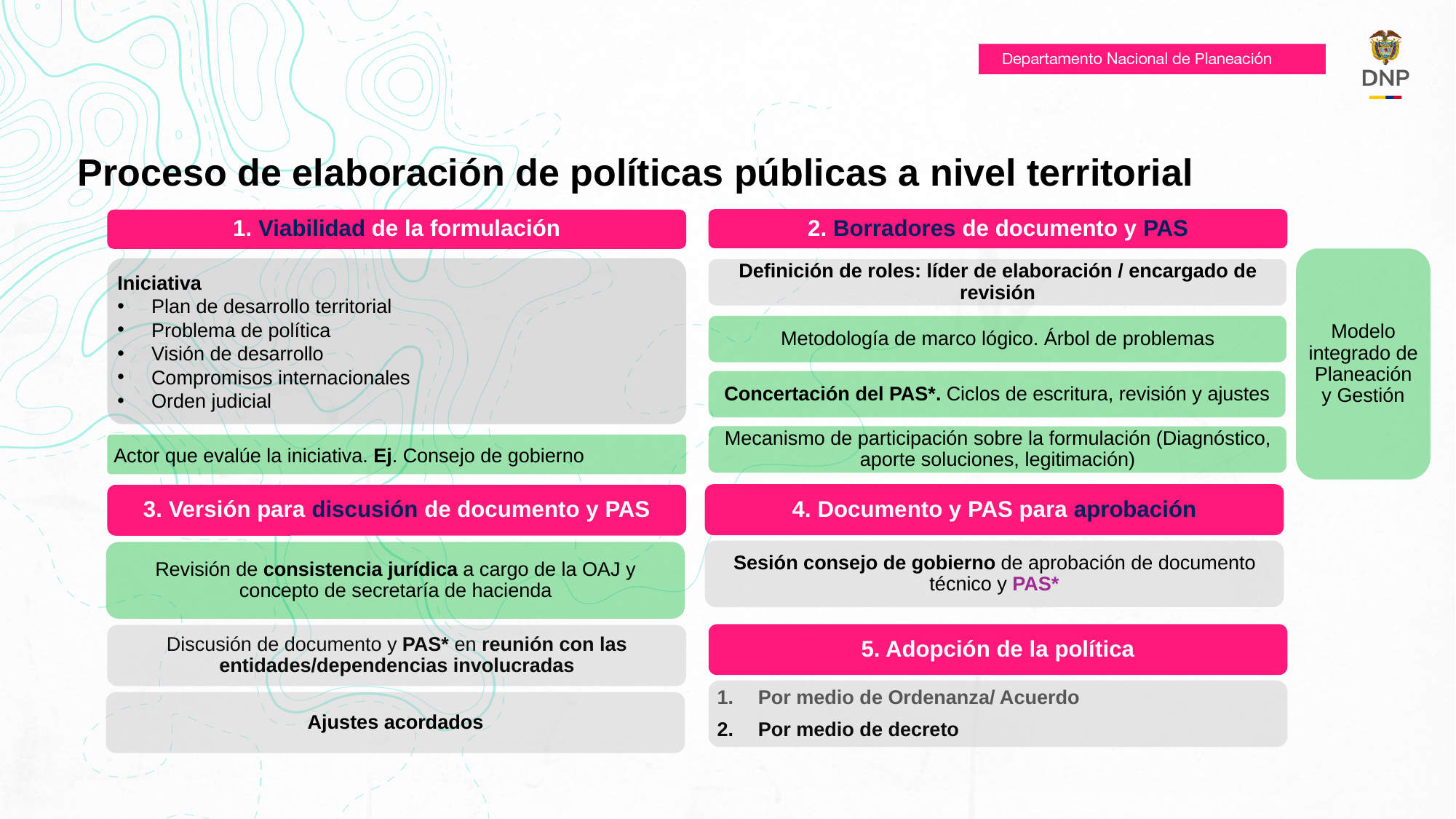

# Proceso de elaboración de políticas públicas a nivel territorial
2. Borradores de documento y PAS
1. Viabilidad de la formulación
Modelo integrado de Planeación y Gestión
Iniciativa
Plan de desarrollo territorial
Problema de política
Visión de desarrollo
Compromisos internacionales
Orden judicial
Actor que evalúe la iniciativa. Ej. Consejo de gobierno
Definición de roles: líder de elaboración / encargado de revisión
Mecanismo de participación sobre la formulación (Diagnóstico, aporte soluciones, legitimación)
Metodología de marco lógico. Árbol de problemas
Concertación del PAS*. Ciclos de escritura, revisión y ajustes
4. Documento y PAS para aprobación
3. Versión para discusión de documento y PAS
Sesión consejo de gobierno de aprobación de documento técnico y PAS*
Revisión de consistencia jurídica a cargo de la OAJ y concepto de secretaría de hacienda
Discusión de documento y PAS* en reunión con las entidades/dependencias involucradas
Ajustes acordados
5. Adopción de la política
Por medio de Ordenanza/ Acuerdo
Por medio de decreto